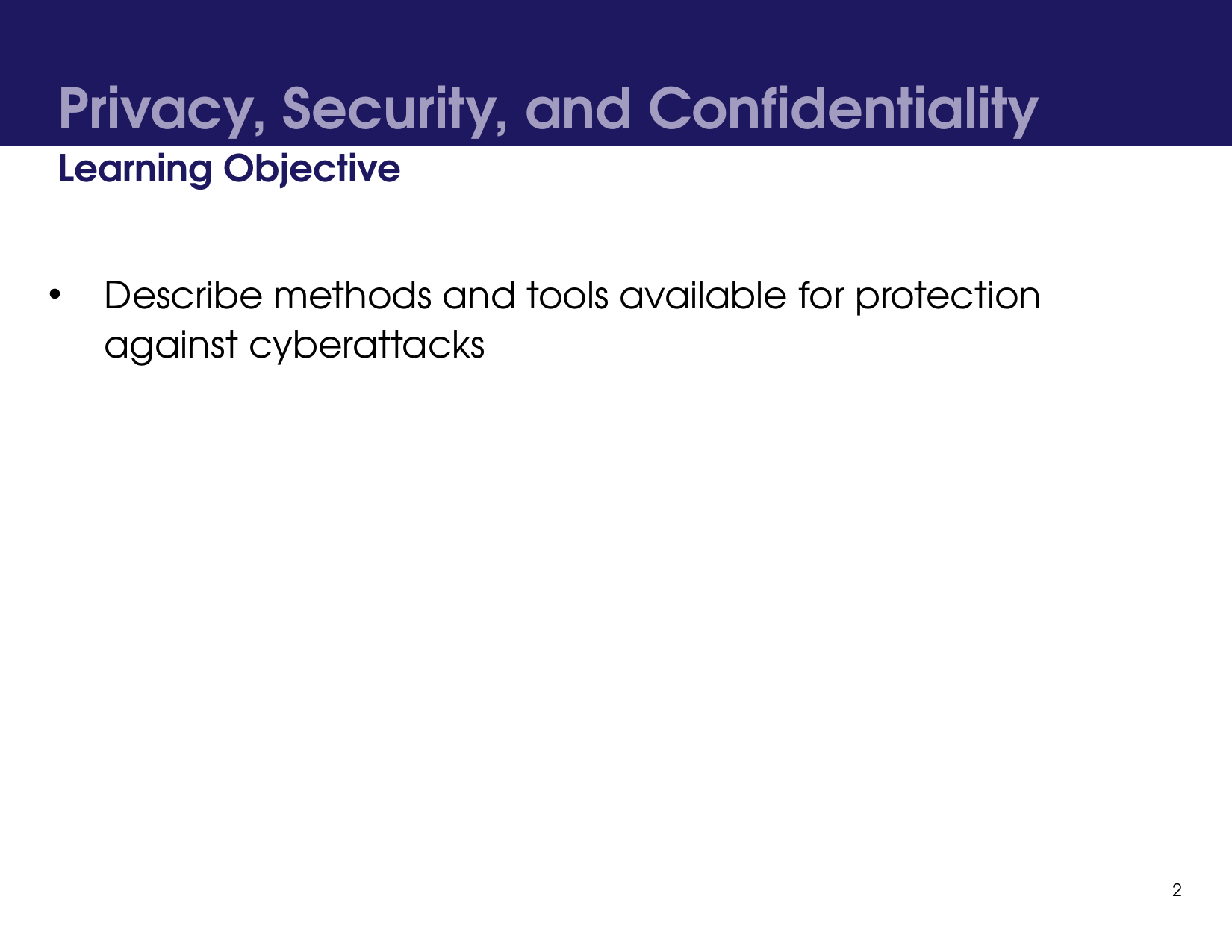

# Privacy, Security, and Confidentiality
Learning Objective
Describe methods and tools available for protection against cyberattacks

2